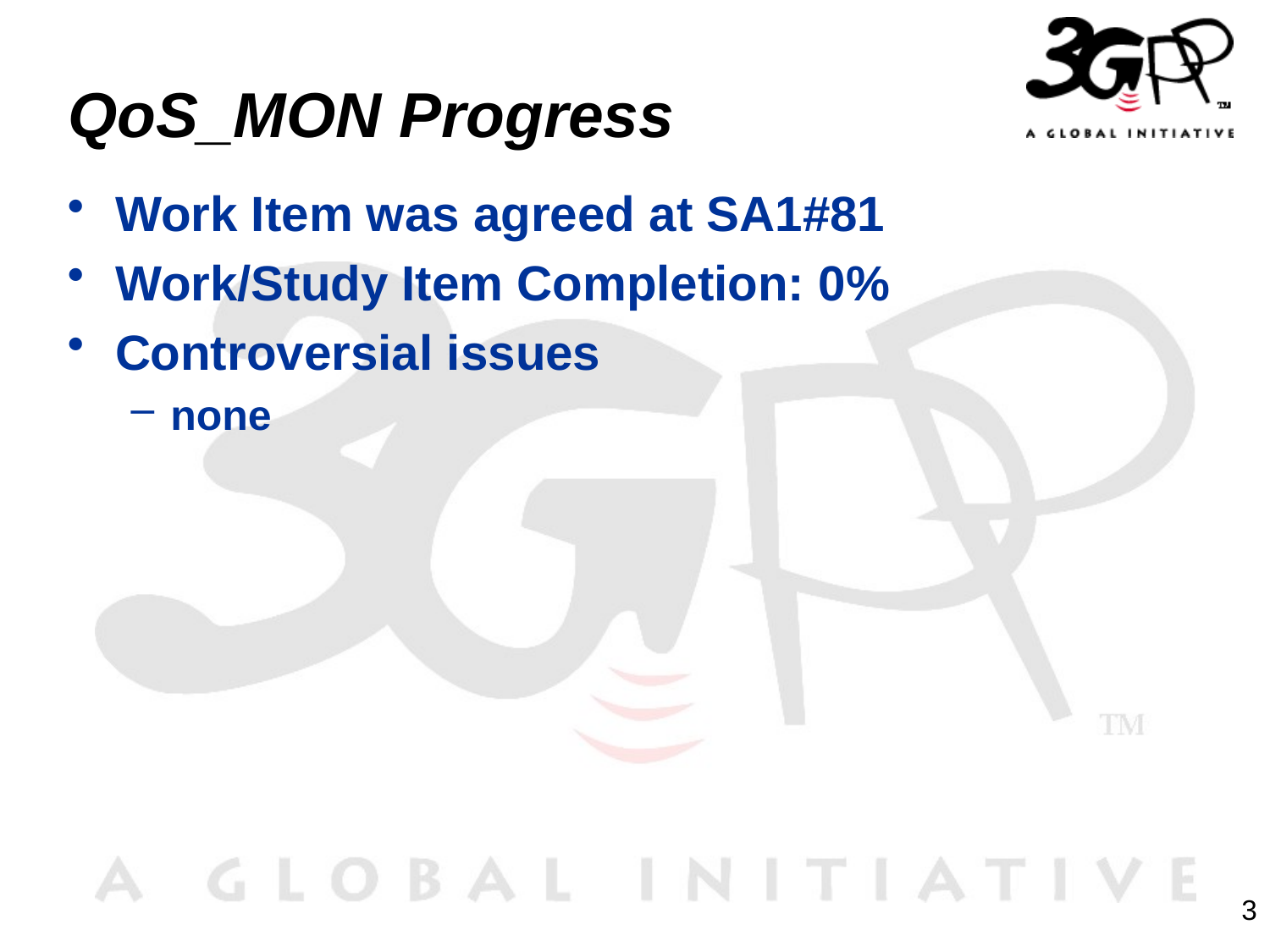

# QoS_MON Progress
Work Item was agreed at SA1#81
Work/Study Item Completion: 0%
Controversial issues
none
3